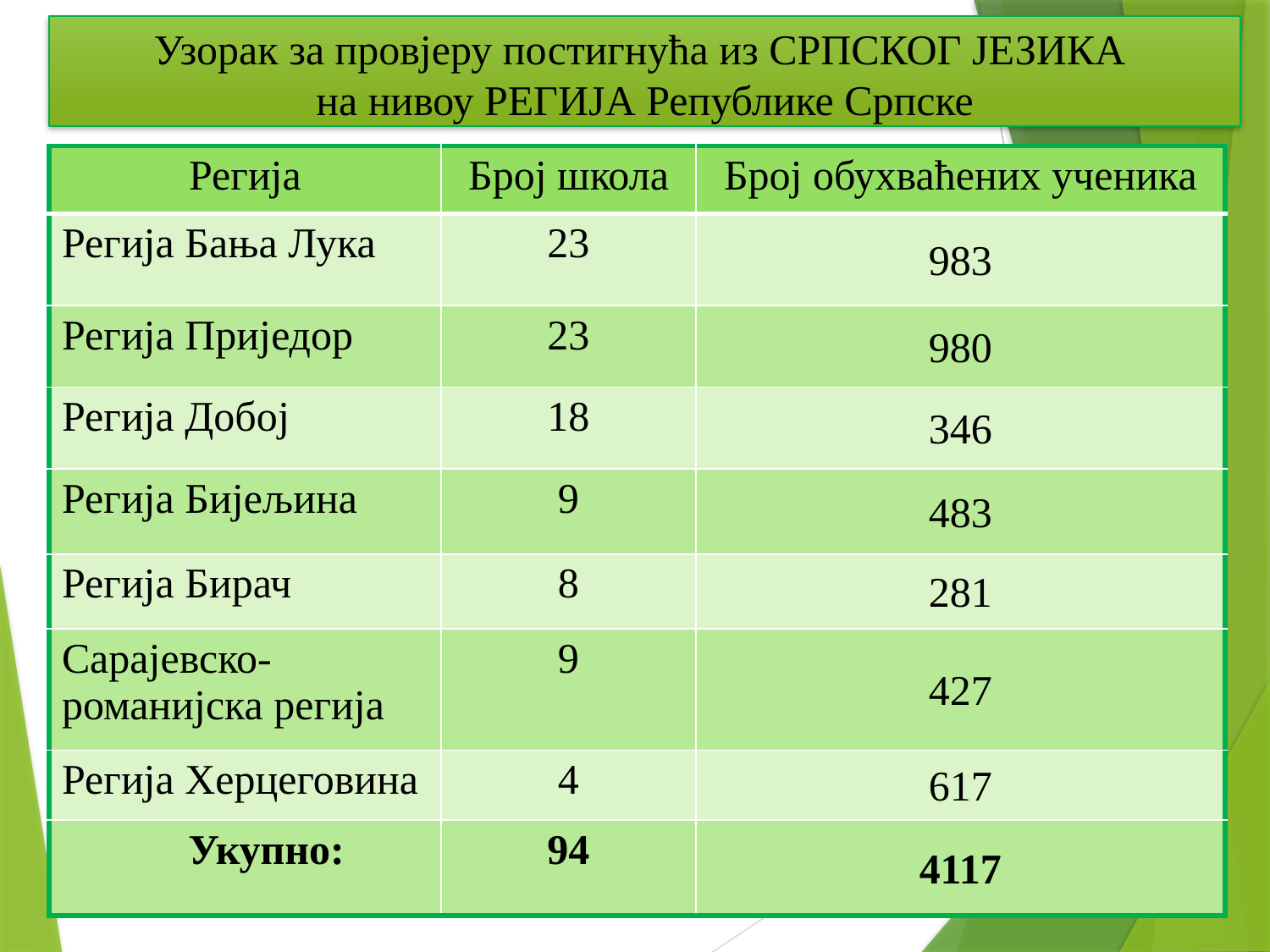

# Узорак за провјеру постигнућа из СРПСКОГ ЈЕЗИКА на нивоу РЕГИЈА Републике Српске
| Регија | Број школа | Број обухваћених ученика |
| --- | --- | --- |
| Регија Бања Лука | 23 | 983 |
| Регија Приједор | 23 | 980 |
| Регија Добој | 18 | 346 |
| Регија Бијељина | 9 | 483 |
| Регија Бирач | 8 | 281 |
| Сарајевско-романијска регија | 9 | 427 |
| Регија Херцеговина | 4 | 617 |
| Укупно: | 94 | 4117 |
18